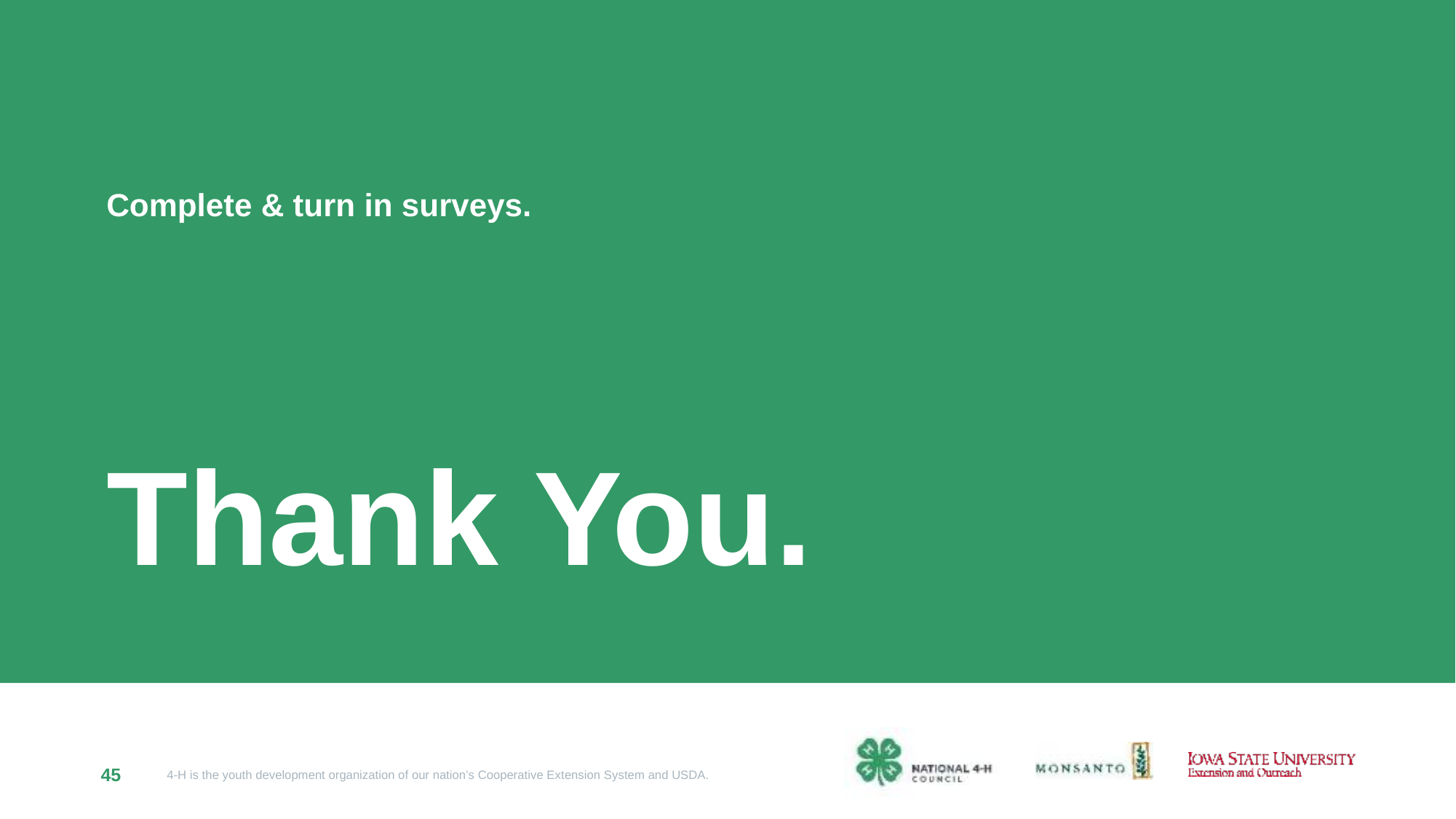

Complete & turn in surveys.
Thank You.
45